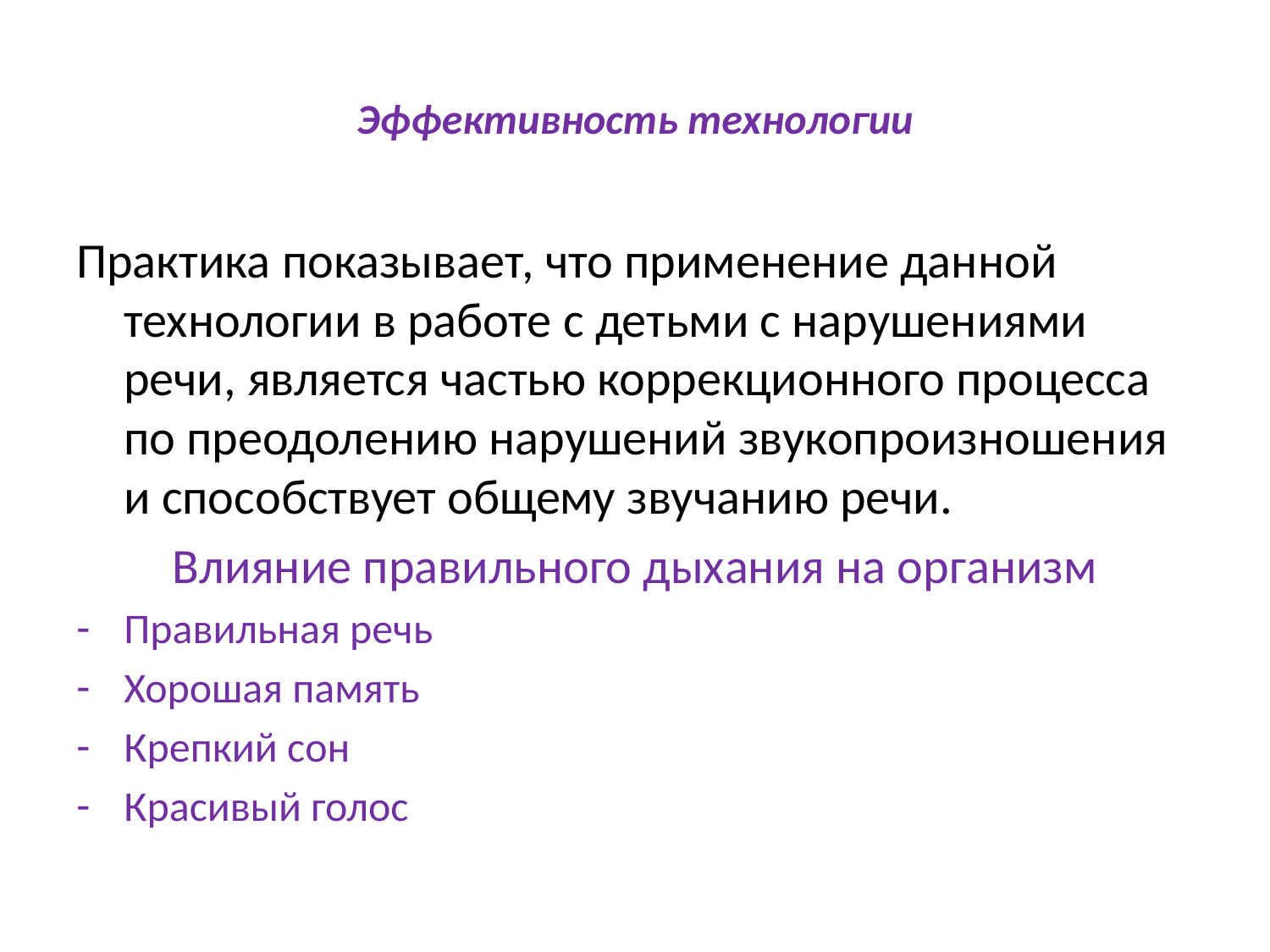

# Эффективность технологии
Практика показывает, что применение данной технологии в работе с детьми с нарушениями речи, является частью коррекционного процесса по преодолению нарушений звукопроизношения и способствует общему звучанию речи.
Влияние правильного дыхания на организм
Правильная речь
Хорошая память
Крепкий сон
Красивый голос